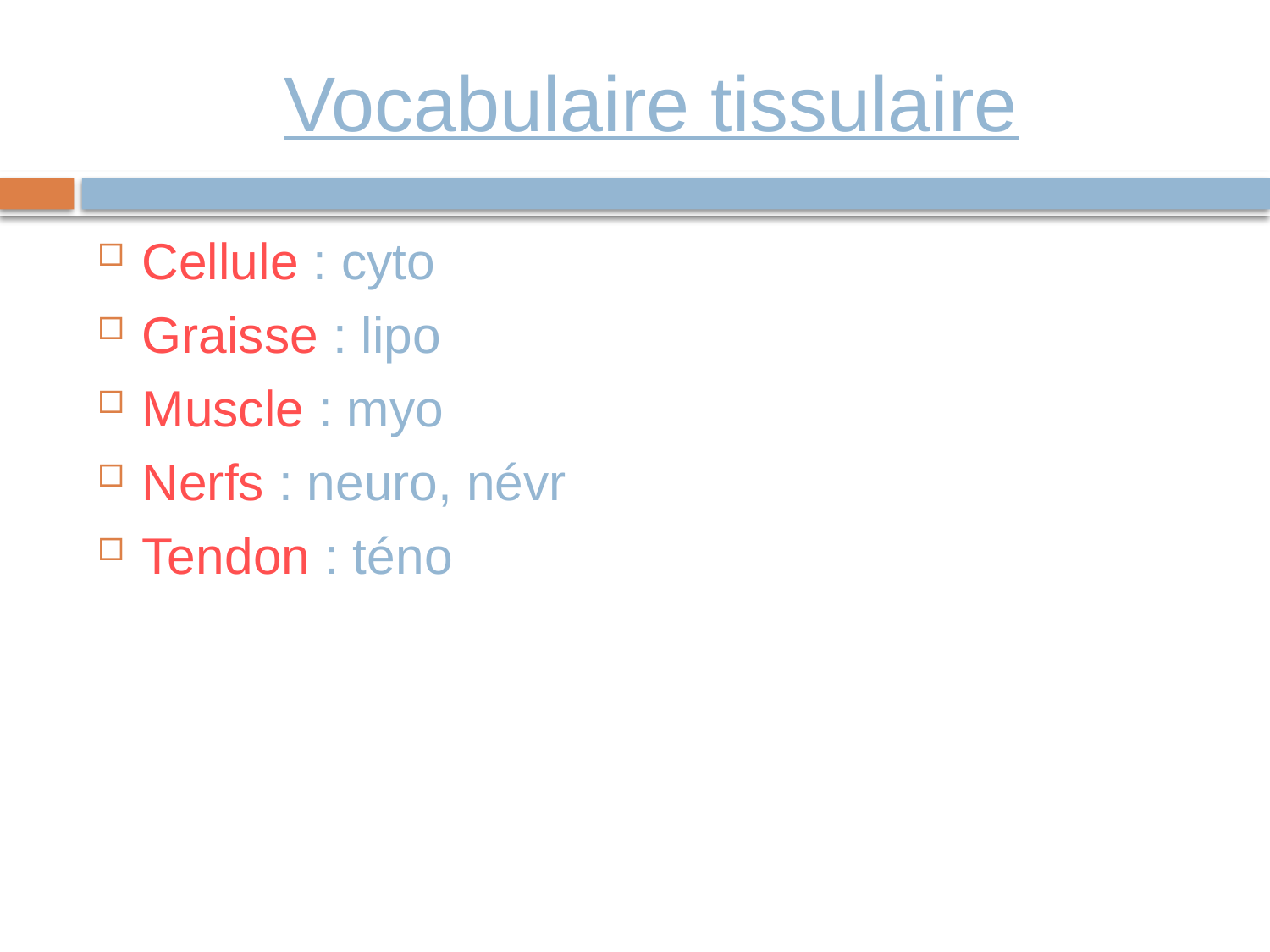

# Vocabulaire tissulaire
Cellule : cyto
Graisse : lipo
Muscle : myo
Nerfs : neuro, névr
Tendon : téno